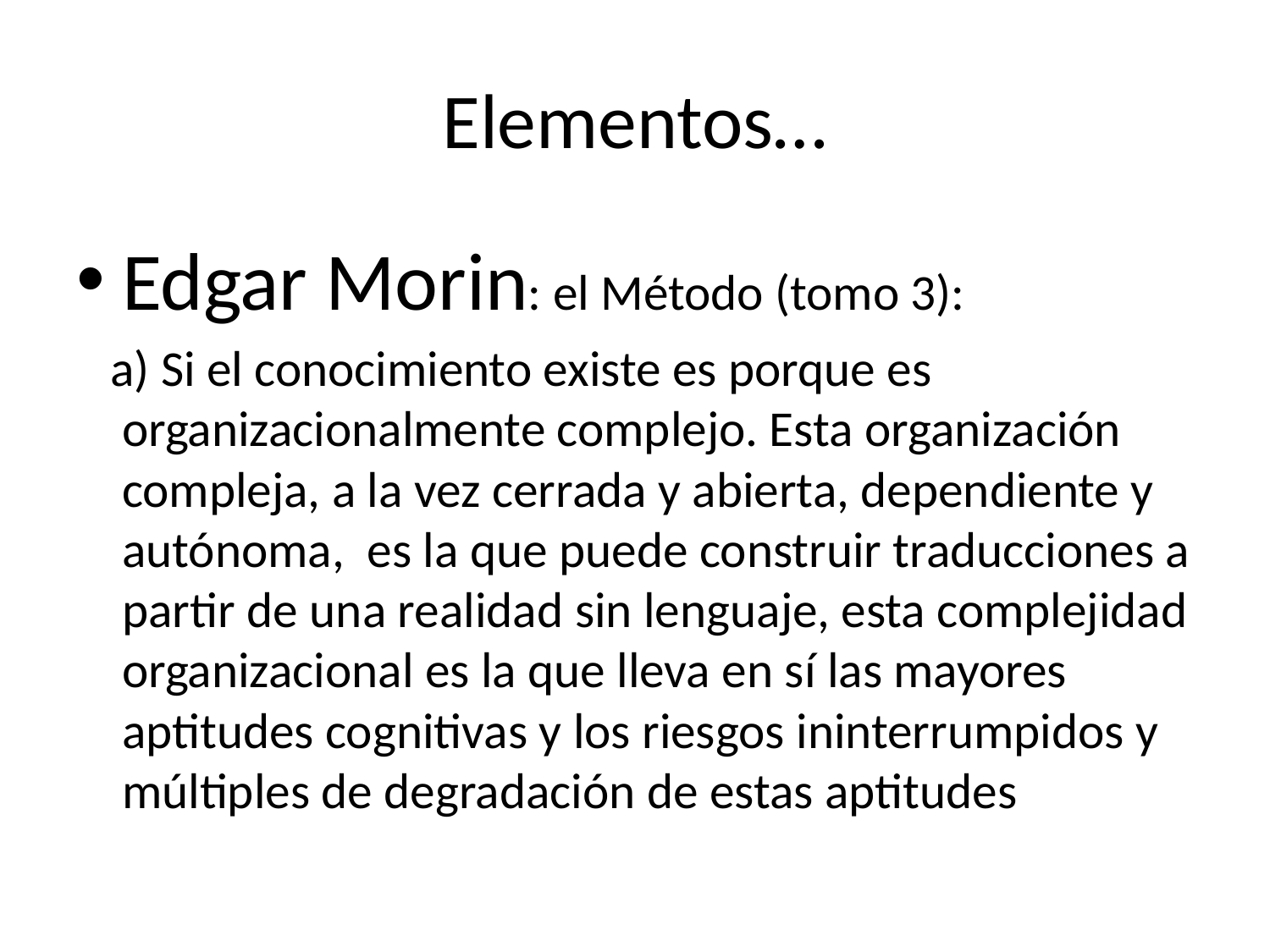

# Elementos…
Edgar Morin: el Método (tomo 3):
   a) Si el conocimiento existe es porque es organizacionalmente complejo. Esta organización compleja, a la vez cerrada y abierta, dependiente y autónoma,  es la que puede construir traducciones a partir de una realidad sin lenguaje, esta complejidad organizacional es la que lleva en sí las mayores aptitudes cognitivas y los riesgos ininterrumpidos y múltiples de degradación de estas aptitudes